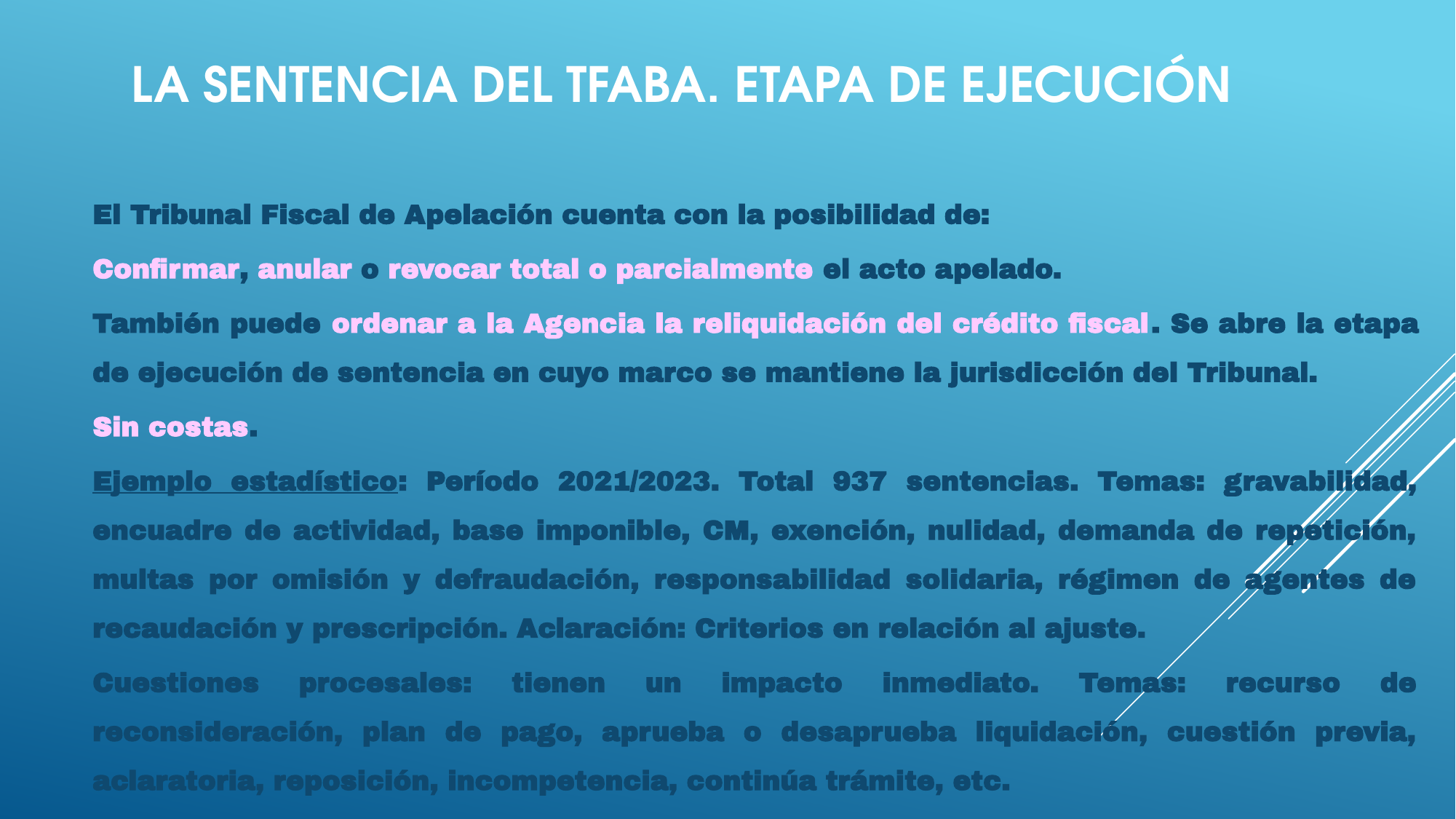

# La sentencia del tfaba. Etapa de ejecución
El Tribunal Fiscal de Apelación cuenta con la posibilidad de:
Confirmar, anular o revocar total o parcialmente el acto apelado.
También puede ordenar a la Agencia la reliquidación del crédito fiscal. Se abre la etapa de ejecución de sentencia en cuyo marco se mantiene la jurisdicción del Tribunal.
Sin costas.
Ejemplo estadístico: Período 2021/2023. Total 937 sentencias. Temas: gravabilidad, encuadre de actividad, base imponible, CM, exención, nulidad, demanda de repetición, multas por omisión y defraudación, responsabilidad solidaria, régimen de agentes de recaudación y prescripción. Aclaración: Criterios en relación al ajuste.
Cuestiones procesales: tienen un impacto inmediato. Temas: recurso de reconsideración, plan de pago, aprueba o desaprueba liquidación, cuestión previa, aclaratoria, reposición, incompetencia, continúa trámite, etc.